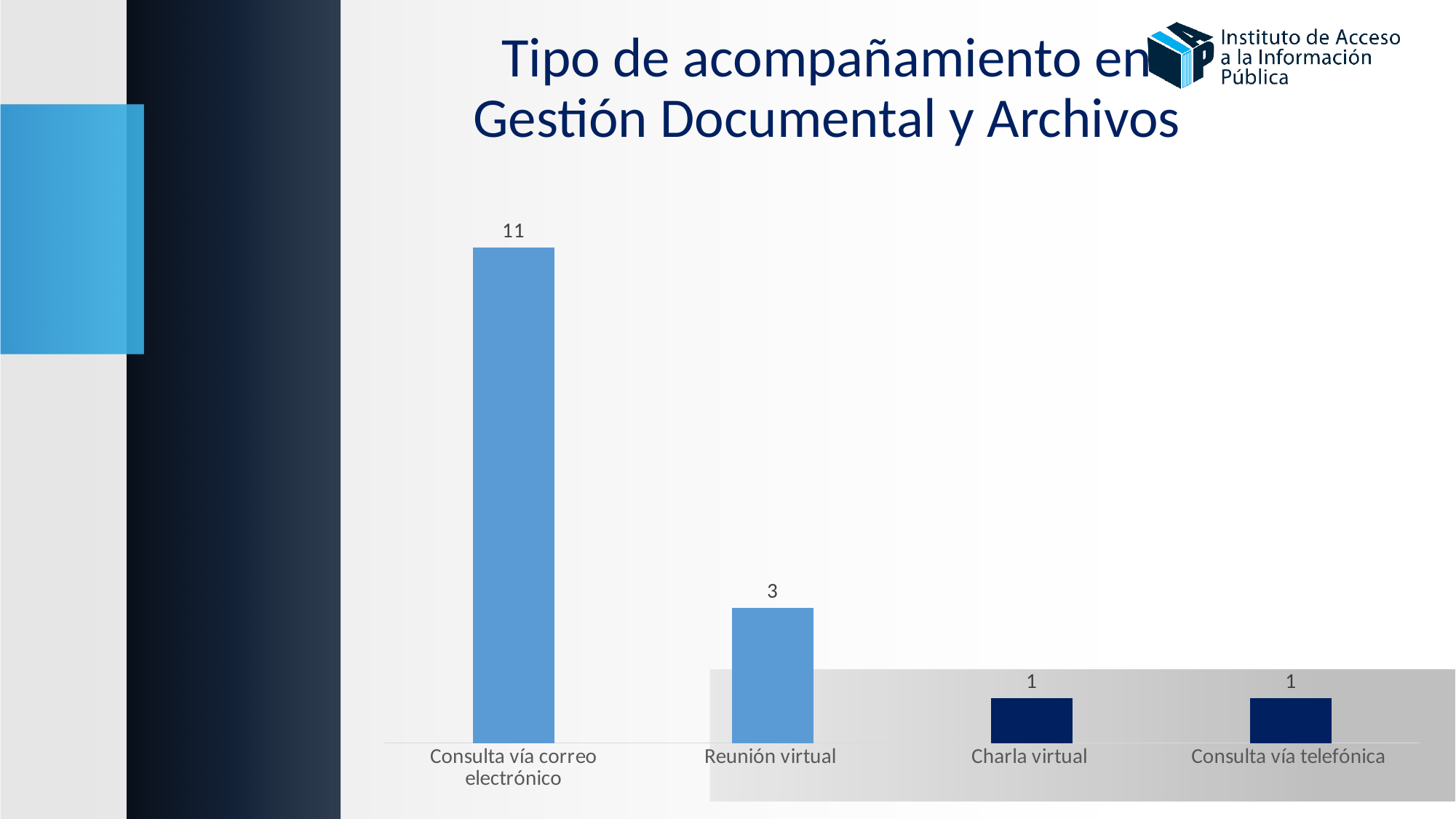

Tipo de acompañamiento en Gestión Documental y Archivos

### Chart

| Category |  |
|---|---|
| Consulta vía correo electrónico | 11.0 |
| Reunión virtual  | 3.0 |
| Charla virtual  | 1.0 |
| Consulta vía telefónica  | 1.0 |